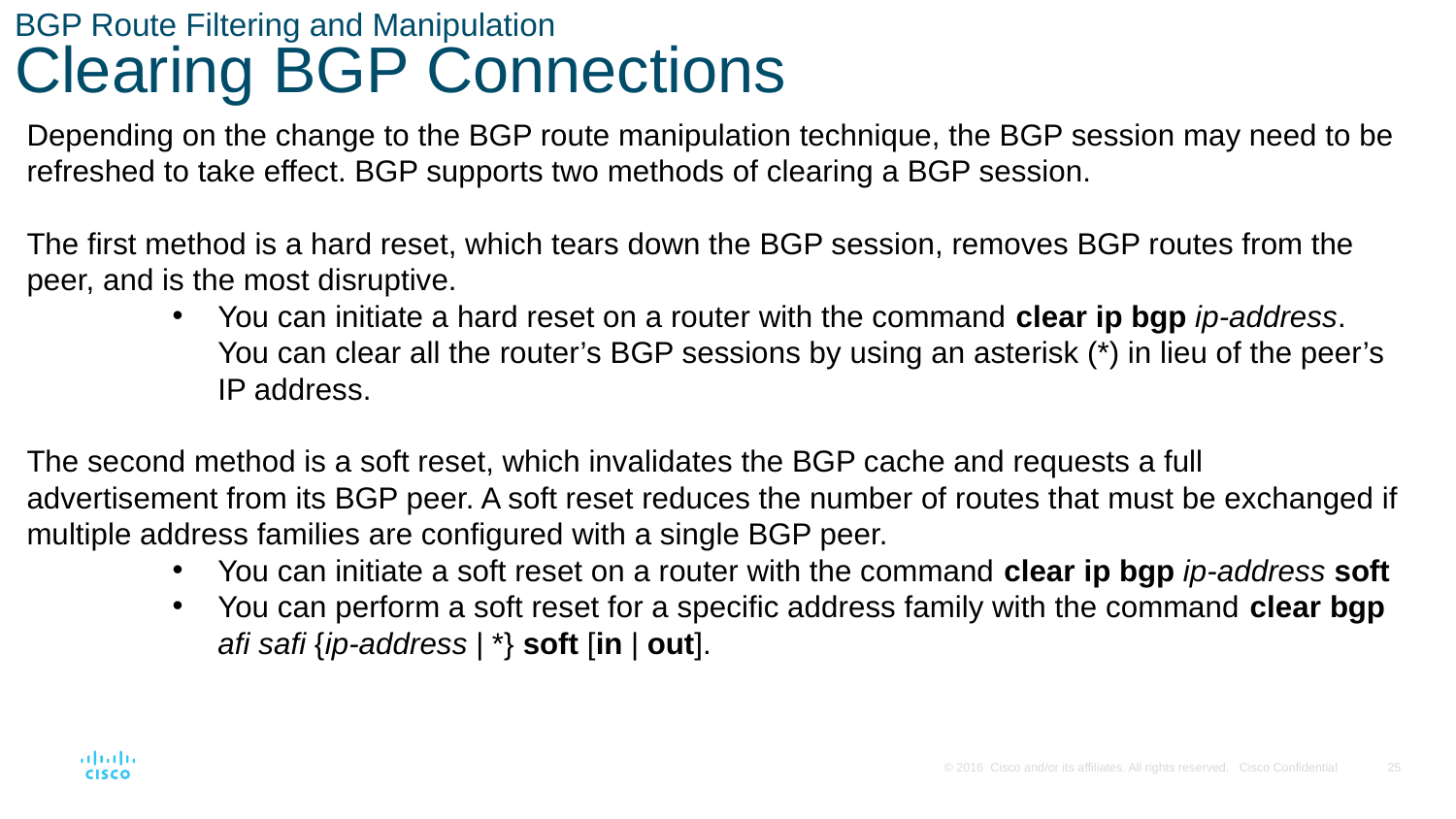

# BGP Route Filtering and Manipulation Clearing BGP Connections
Depending on the change to the BGP route manipulation technique, the BGP session may need to be refreshed to take effect. BGP supports two methods of clearing a BGP session.

The first method is a hard reset, which tears down the BGP session, removes BGP routes from the peer, and is the most disruptive.
You can initiate a hard reset on a router with the command clear ip bgp ip-address. You can clear all the router’s BGP sessions by using an asterisk (*) in lieu of the peer’s IP address.

The second method is a soft reset, which invalidates the BGP cache and requests a full advertisement from its BGP peer. A soft reset reduces the number of routes that must be exchanged if multiple address families are configured with a single BGP peer.
You can initiate a soft reset on a router with the command clear ip bgp ip-address soft
You can perform a soft reset for a specific address family with the command clear bgp afi safi {ip-address | *} soft [in | out].